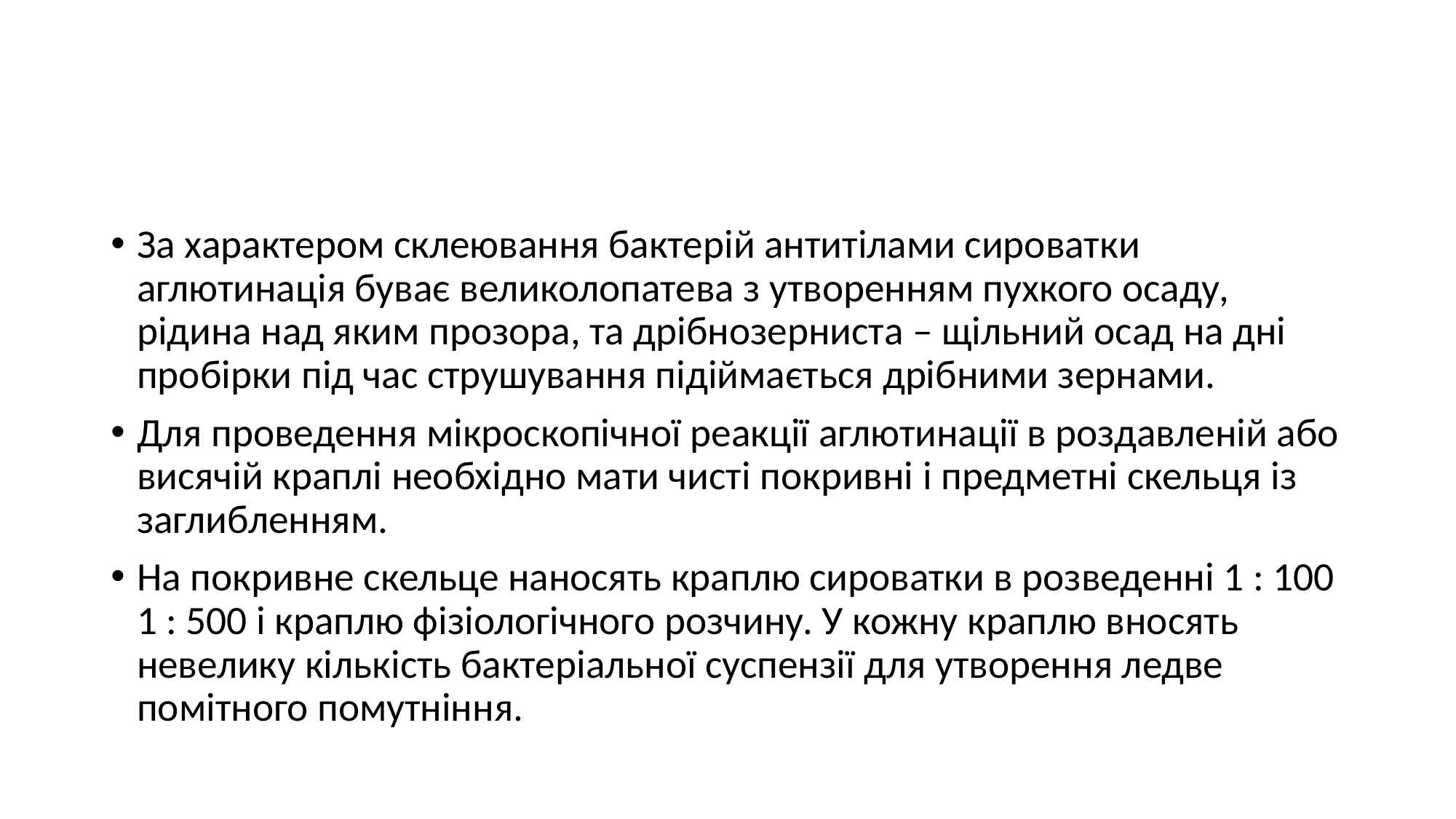

#
За характером склеювання бактерій антитілами сироватки аглютинація буває великолопатева з утворенням пухкого осаду, рідина над яким прозора, та дрібнозерниста – щільний осад на дні пробірки під час струшування підіймається дрібними зернами.
Для проведення мікроскопічної реакції аглютинації в роздавленій або висячій краплі необхідно мати чисті покривні і предметні скельця із заглибленням.
На покривне скельце наносять краплю сироватки в розведенні 1 : 100 1 : 500 і краплю фізіологічного розчину. У кожну краплю вносять невелику кількість бактеріальної суспензії для утворення ледве помітного помутніння.